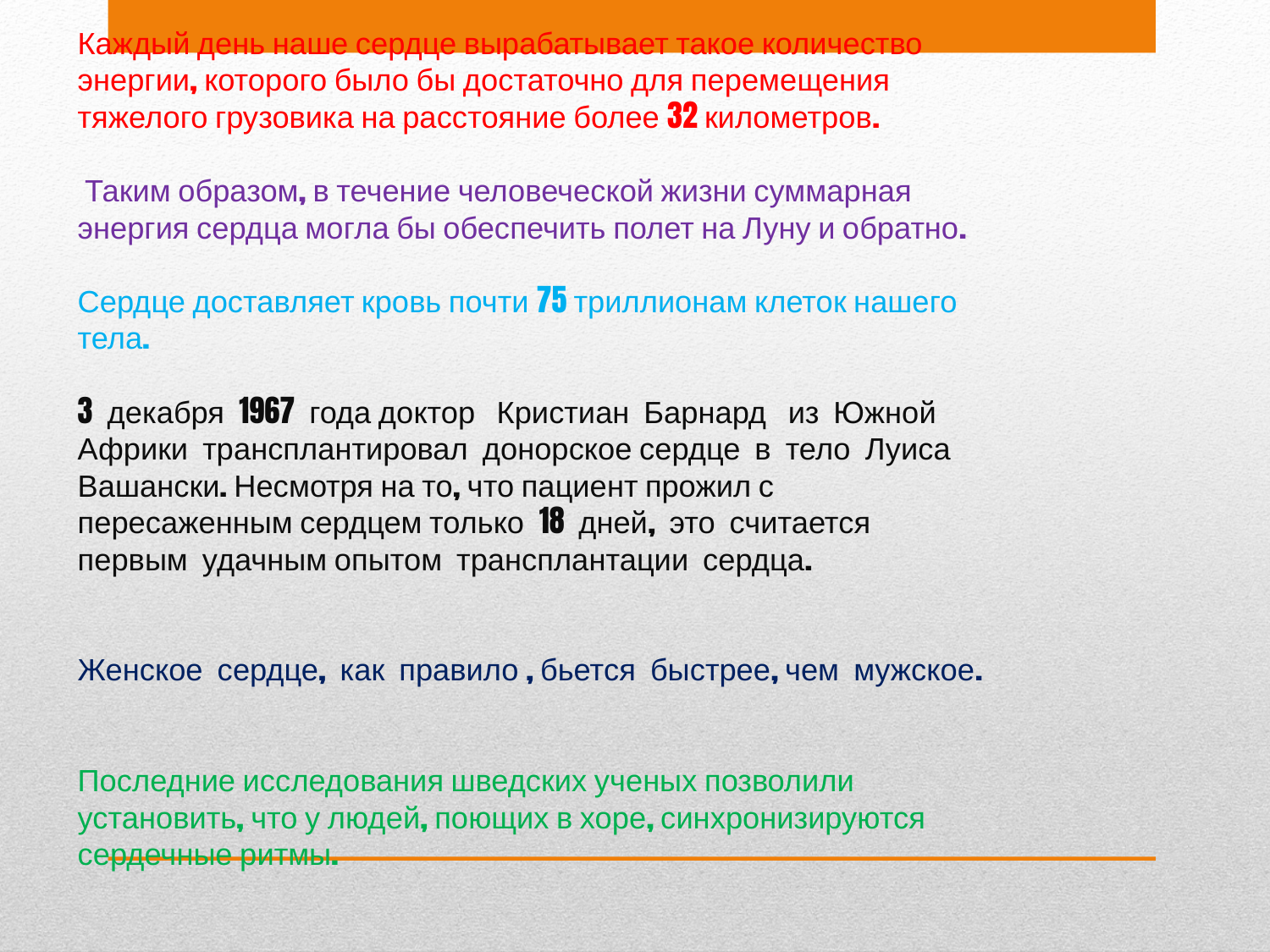

# Каждый день наше сердце вырабатывает такое количество энергии, которого было бы достаточно для перемещения тяжелого грузовика на расстояние более 32 километров. Таким образом, в течение человеческой жизни суммарная энергия сердца могла бы обеспечить полет на Луну и обратно. Сердце доставляет кровь почти 75 триллионам клеток нашего тела. 3  декабря  1967  года доктор   Кристиан  Барнард   из  Южной   Африки  трансплантировал  донорское сердце  в  тело  Луиса Вашански. Несмотря на то, что пациент прожил с пересаженным сердцем только  18  дней,  это  считается  первым  удачным опытом  трансплантации  сердца. Женское  сердце,  как  правило , бьется  быстрее, чем  мужское. Последние исследования шведских ученых позволили установить, что у людей, поющих в хоре, синхронизируются сердечные ритмы.